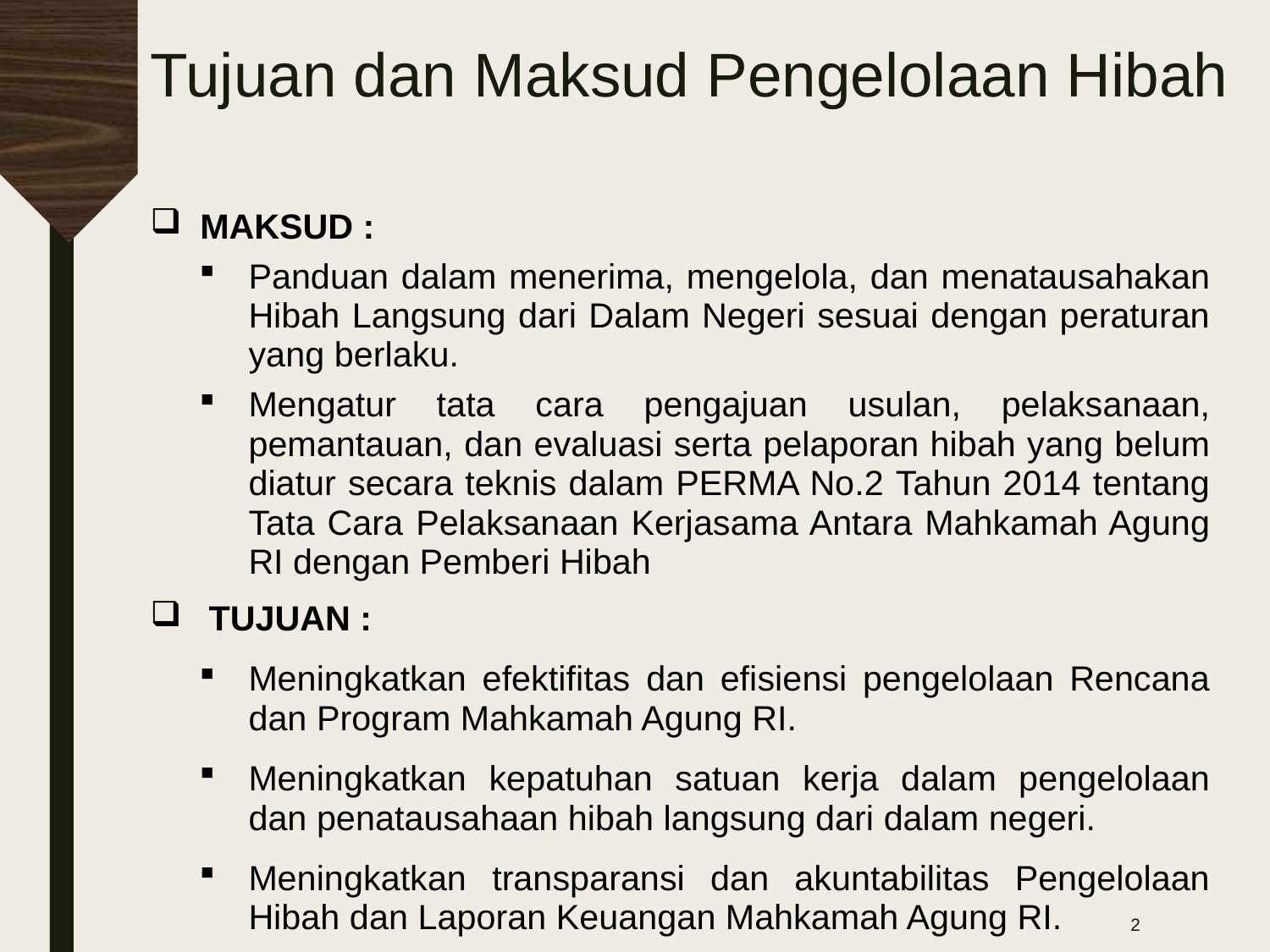

# Tujuan dan Maksud Pengelolaan Hibah

MAKSUD :
Panduan dalam menerima, mengelola, dan menatausahakan Hibah Langsung dari Dalam Negeri sesuai dengan peraturan yang berlaku.
Mengatur tata cara pengajuan usulan, pelaksanaan, pemantauan, dan evaluasi serta pelaporan hibah yang belum diatur secara teknis dalam PERMA No.2 Tahun 2014 tentang Tata Cara Pelaksanaan Kerjasama Antara Mahkamah Agung RI dengan Pemberi Hibah
TUJUAN :
Meningkatkan efektifitas dan efisiensi pengelolaan Rencana dan Program Mahkamah Agung RI.
Meningkatkan kepatuhan satuan kerja dalam pengelolaan dan penatausahaan hibah langsung dari dalam negeri.
Meningkatkan transparansi dan akuntabilitas Pengelolaan Hibah dan Laporan Keuangan Mahkamah Agung RI.
2